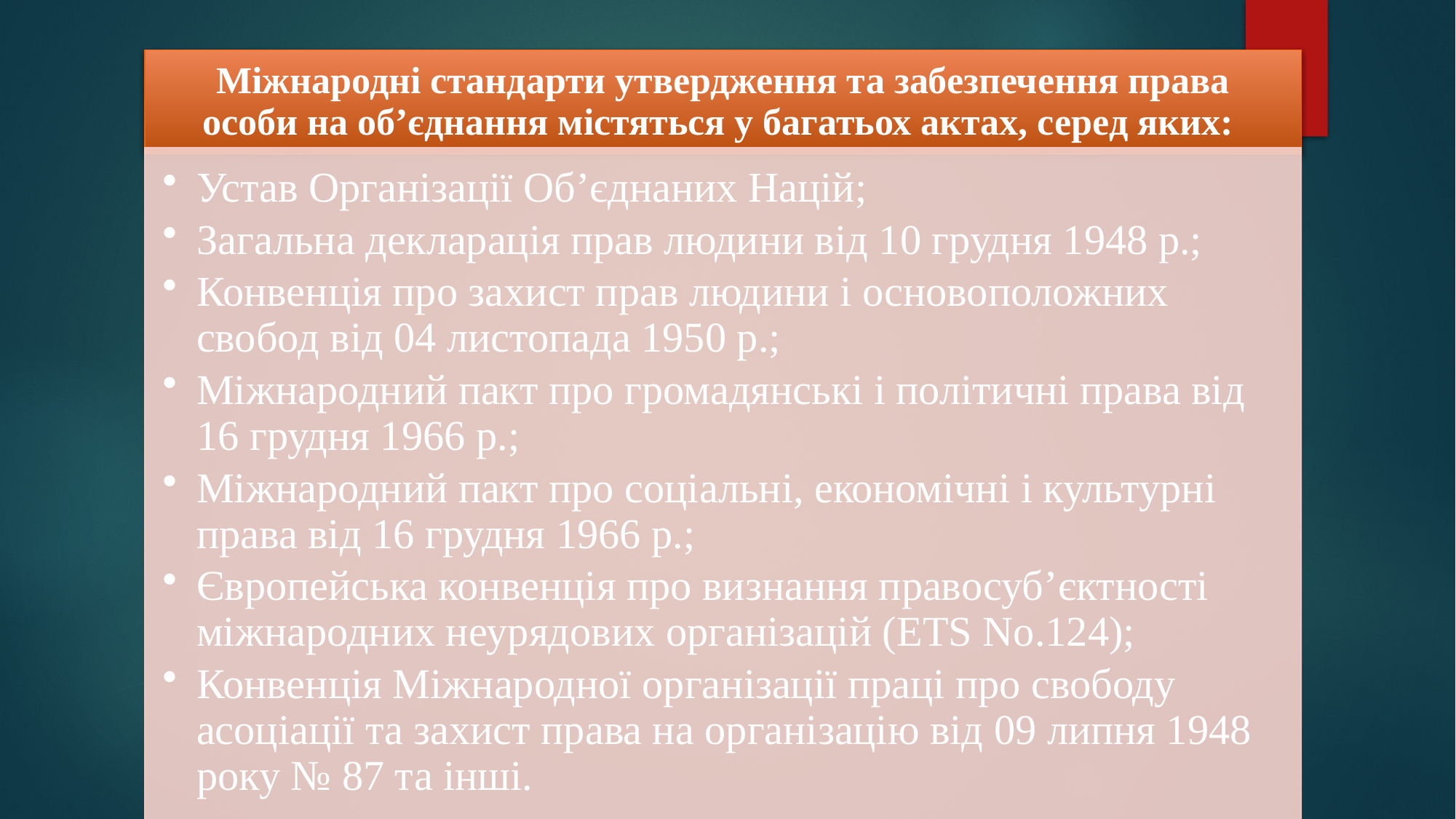

Міжнародні стандарти утвердження та забезпечення права особи на об’єднання містяться у багатьох актах, серед яких:
Устав Організації Об’єднаних Націй;
Загальна декларація прав людини від 10 грудня 1948 р.;
Конвенція про захист прав людини і основоположних свобод від 04 листопада 1950 р.;
Міжнародний пакт про громадянські і політичні права від 16 грудня 1966 р.;
Міжнародний пакт про соціальні, економічні і культурні права від 16 грудня 1966 р.;
Європейська конвенція про визнання правосуб’єктності міжнародних неурядових організацій (ETS No.124);
Конвенція Міжнародної організації праці про свободу асоціації та захист права на організацію від 09 липня 1948 року № 87 та інші.